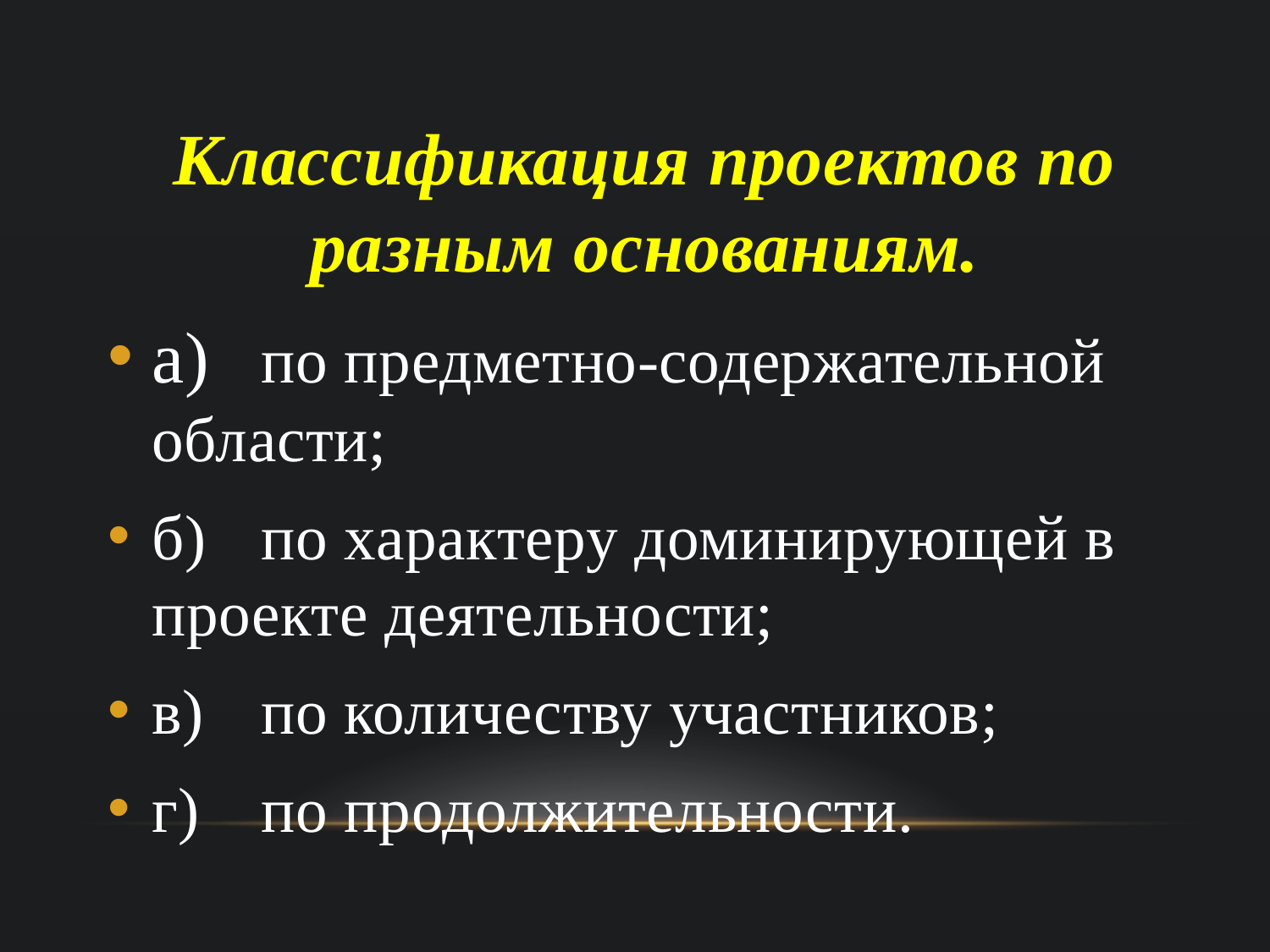

Классификация проектов по разным основаниям.
а)	по предметно-содержательной области;
б)	по характеру доминирующей в проекте деятельности;
в)	по количеству участников;
г)	по продолжительности.